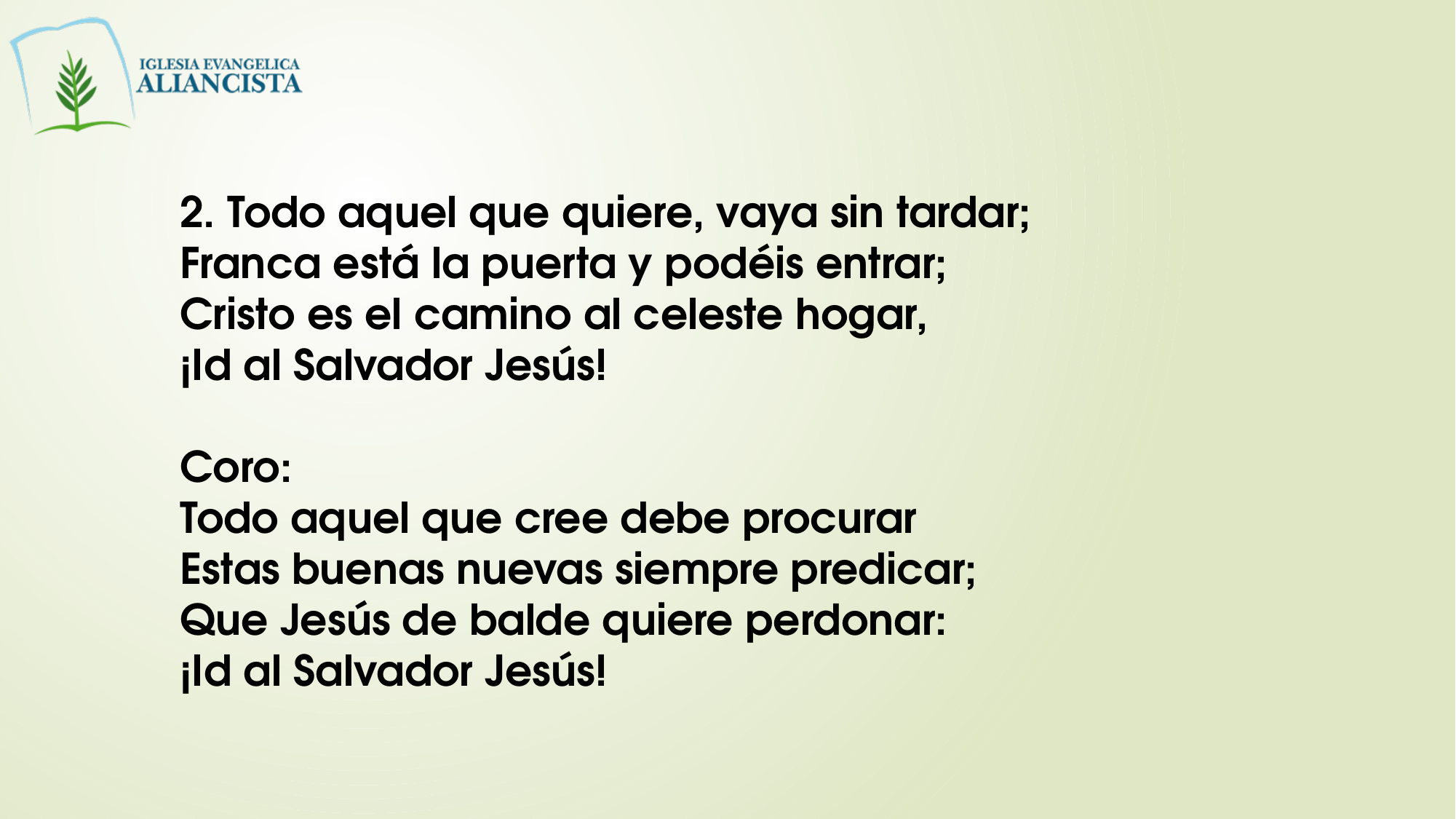

2. Todo aquel que quiere, vaya sin tardar;
Franca está la puerta y podéis entrar;
Cristo es el camino al celeste hogar,
¡Id al Salvador Jesús!

Coro:
Todo aquel que cree debe procurar
Estas buenas nuevas siempre predicar;
Que Jesús de balde quiere perdonar:
¡Id al Salvador Jesús!